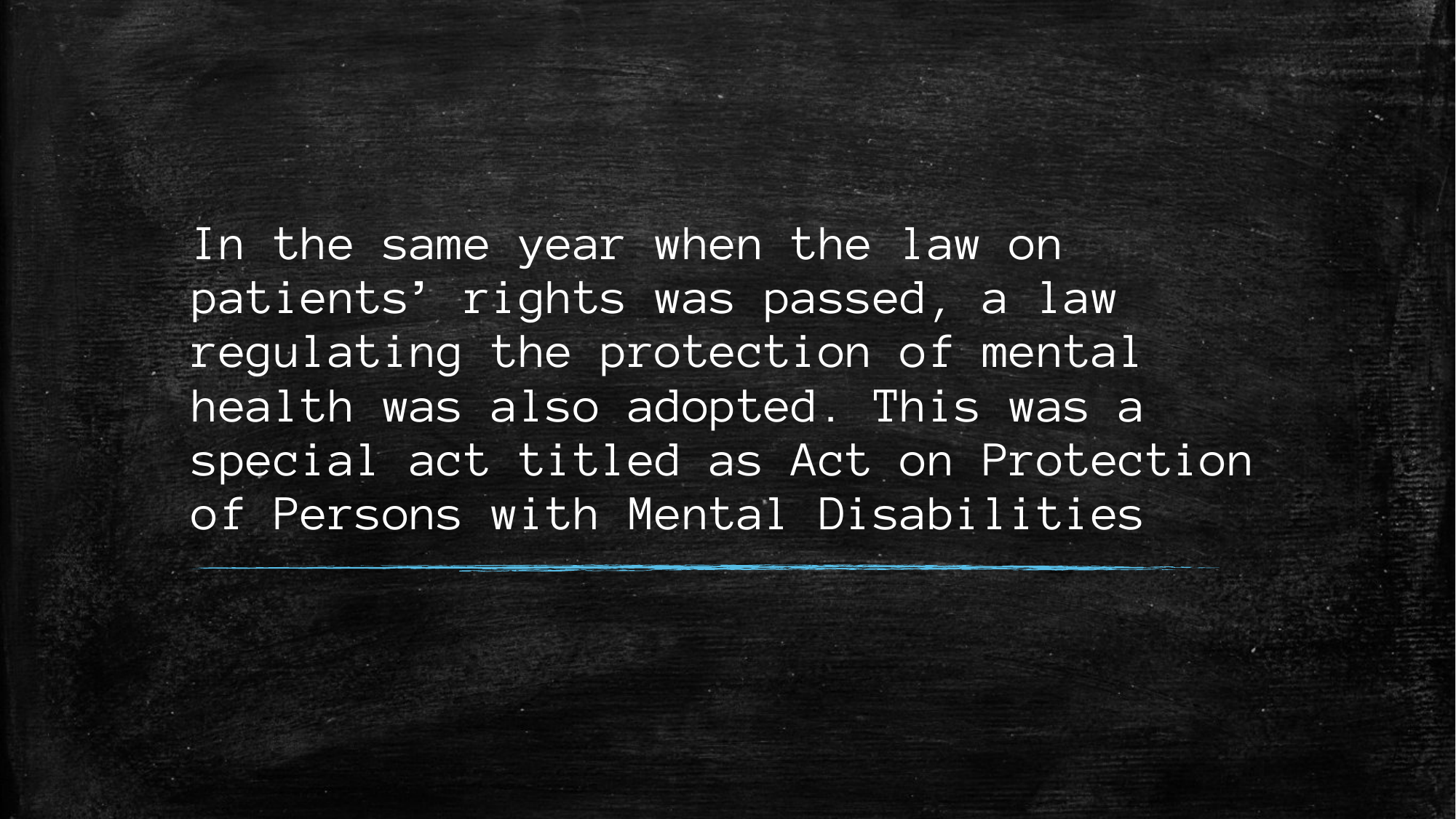

# In the same year when the law on patients’ rights was passed, a law regulating the protection of mental health was also adopted. This was a special act titled as Act on Protection of Persons with Mental Disabilities